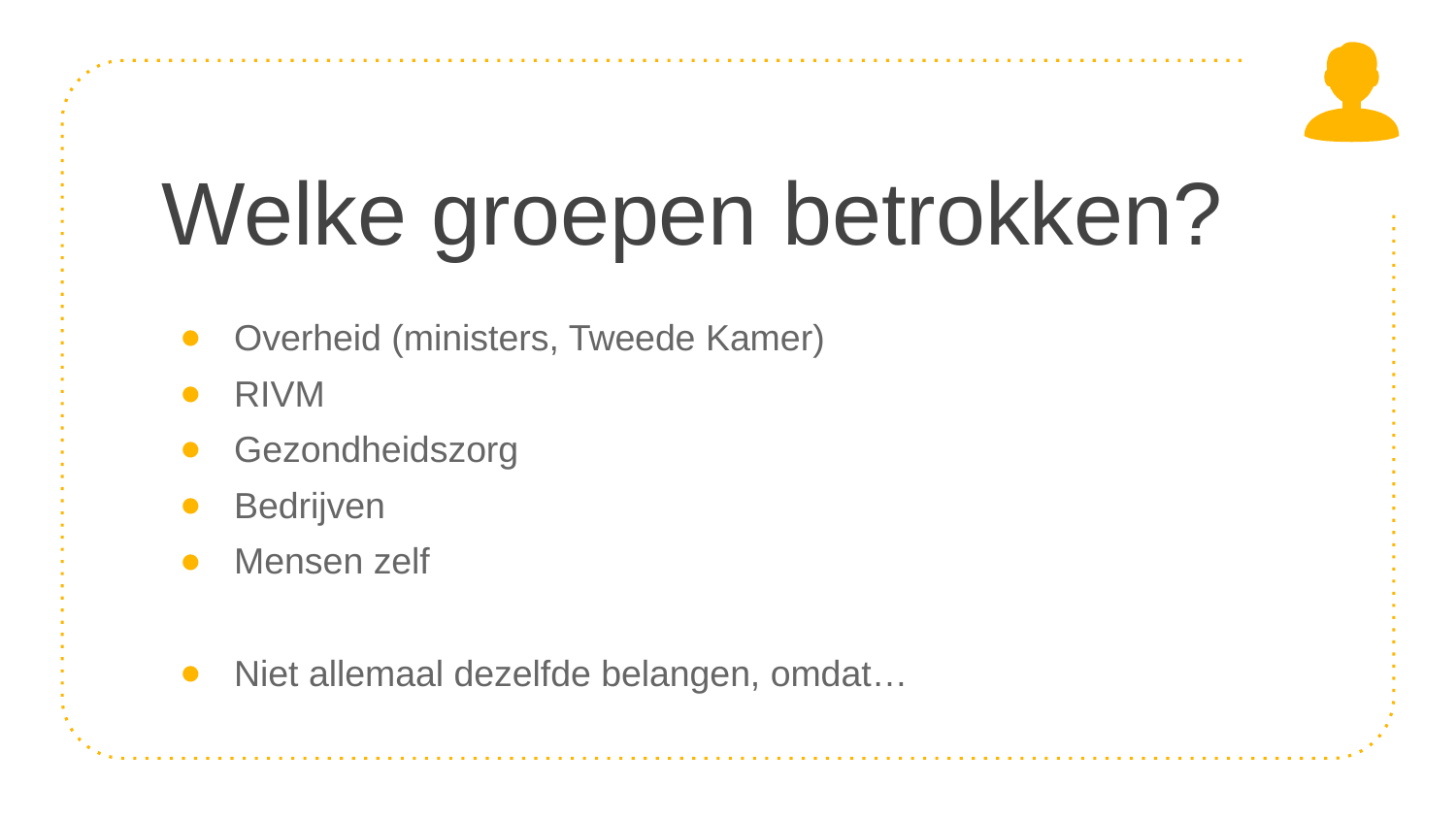

# Welke groepen betrokken?
Overheid (ministers, Tweede Kamer)
RIVM
Gezondheidszorg
Bedrijven
Mensen zelf

Niet allemaal dezelfde belangen, omdat…